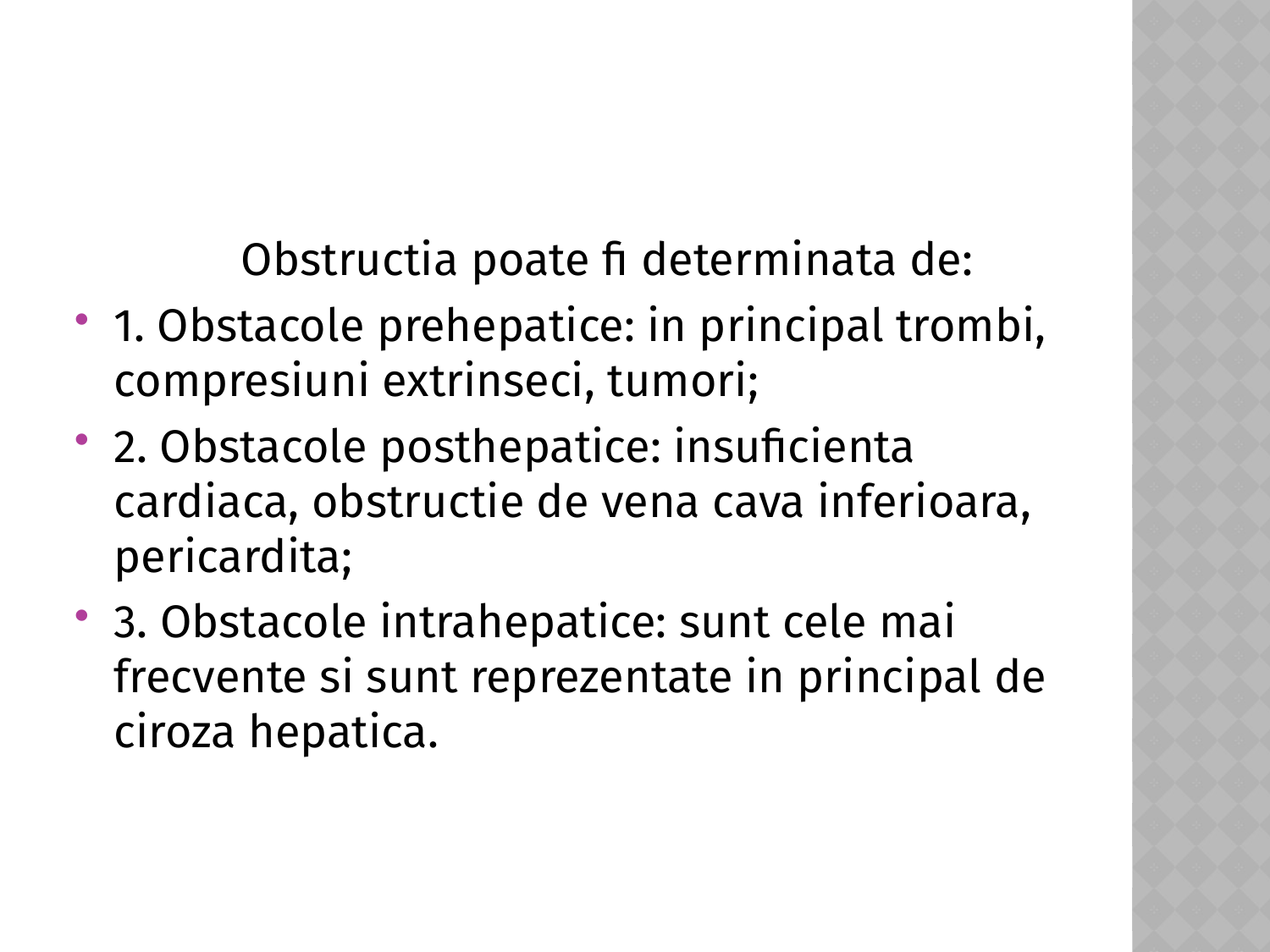

Obstructia poate fi determinata de:
1. Obstacole prehepatice: in principal trombi, compresiuni extrinseci, tumori;
2. Obstacole posthepatice: insuficienta cardiaca, obstructie de vena cava inferioara, pericardita;
3. Obstacole intrahepatice: sunt cele mai frecvente si sunt reprezentate in principal de ciroza hepatica.